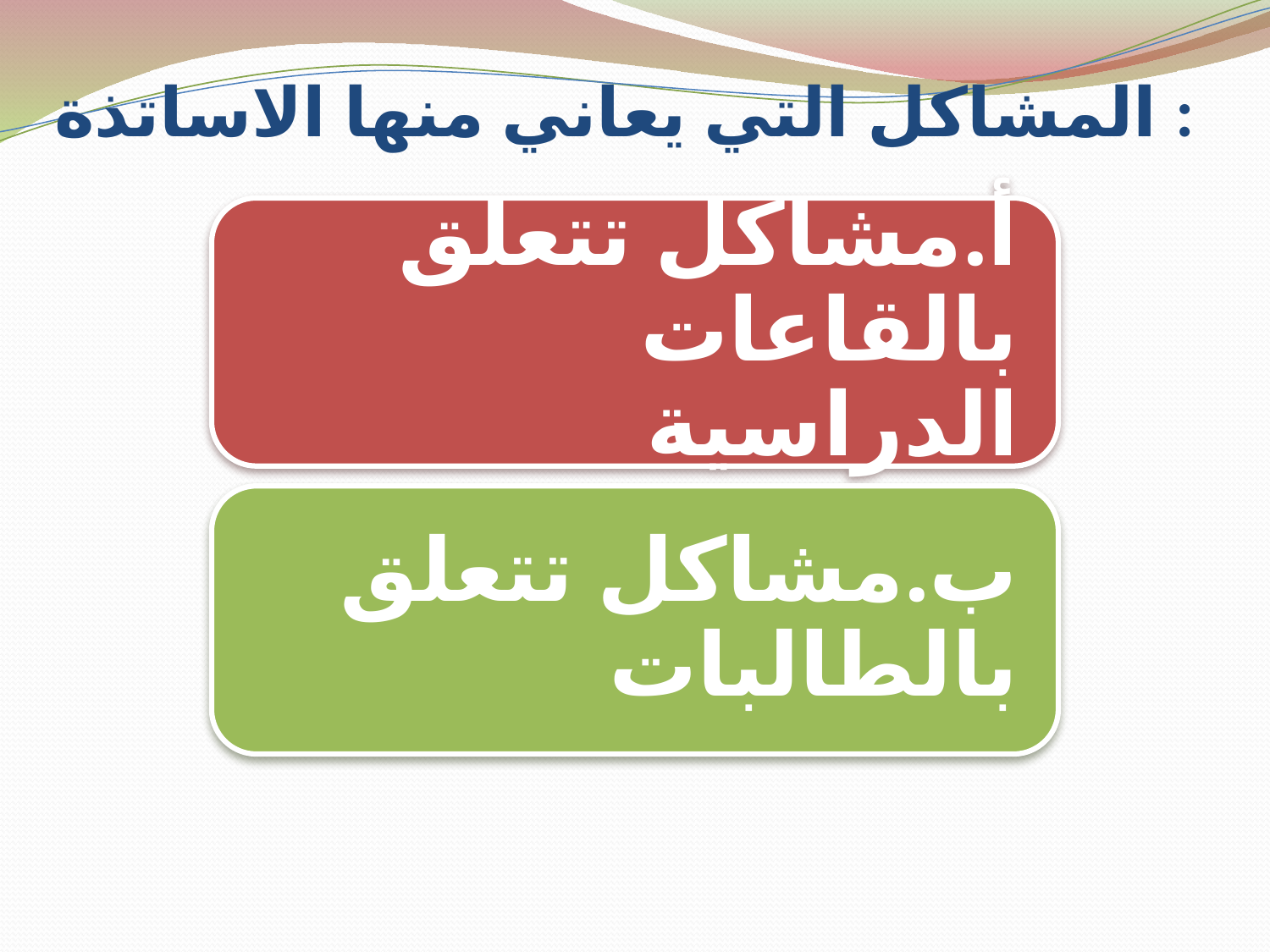

# المشاكل التي يعاني منها الاساتذة :
أ.مشاكل تتعلق بالقاعات الدراسية
ب.مشاكل تتعلق بالطالبات